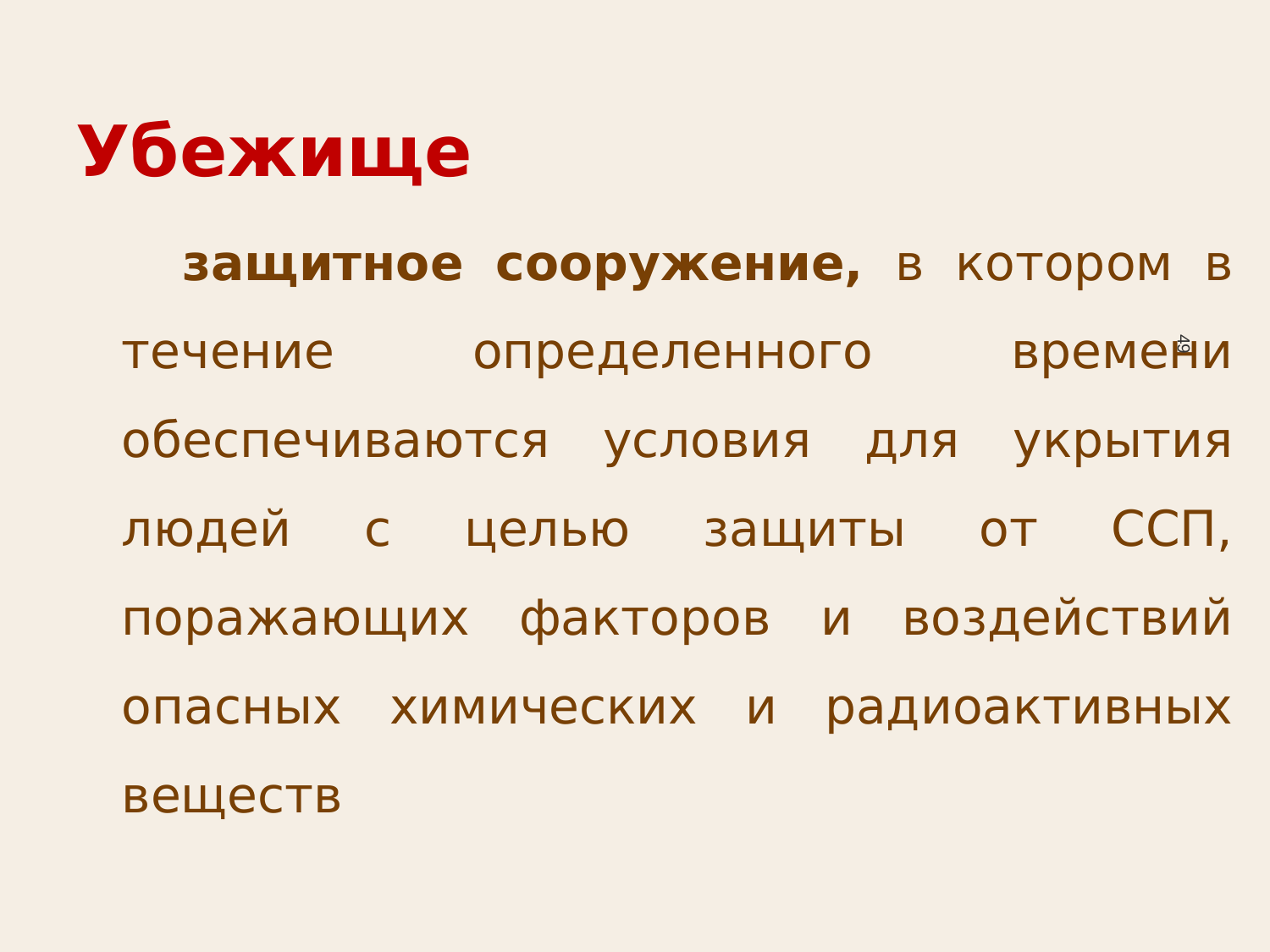

# Убежище
   защитное сооружение, в котором в течение определенного времени обеспечиваются условия для укрытия людей с целью защиты от ССП, поражающих факторов и воздействий опасных химических и радиоактивных веществ
49